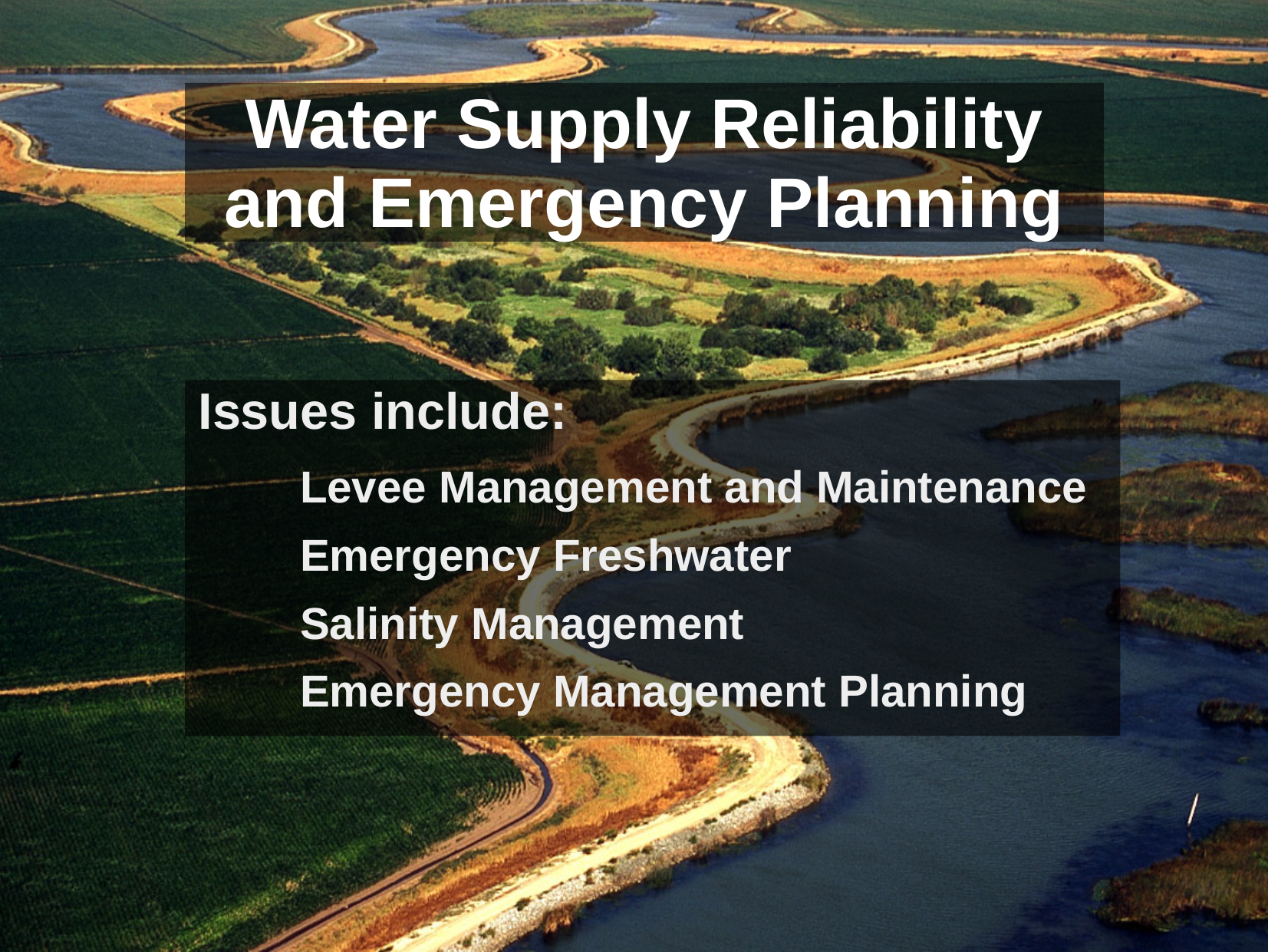

# Water Supply Reliability and Emergency Planning
Issues include:
Levee Management and Maintenance
Emergency Freshwater
Salinity Management
Emergency Management Planning